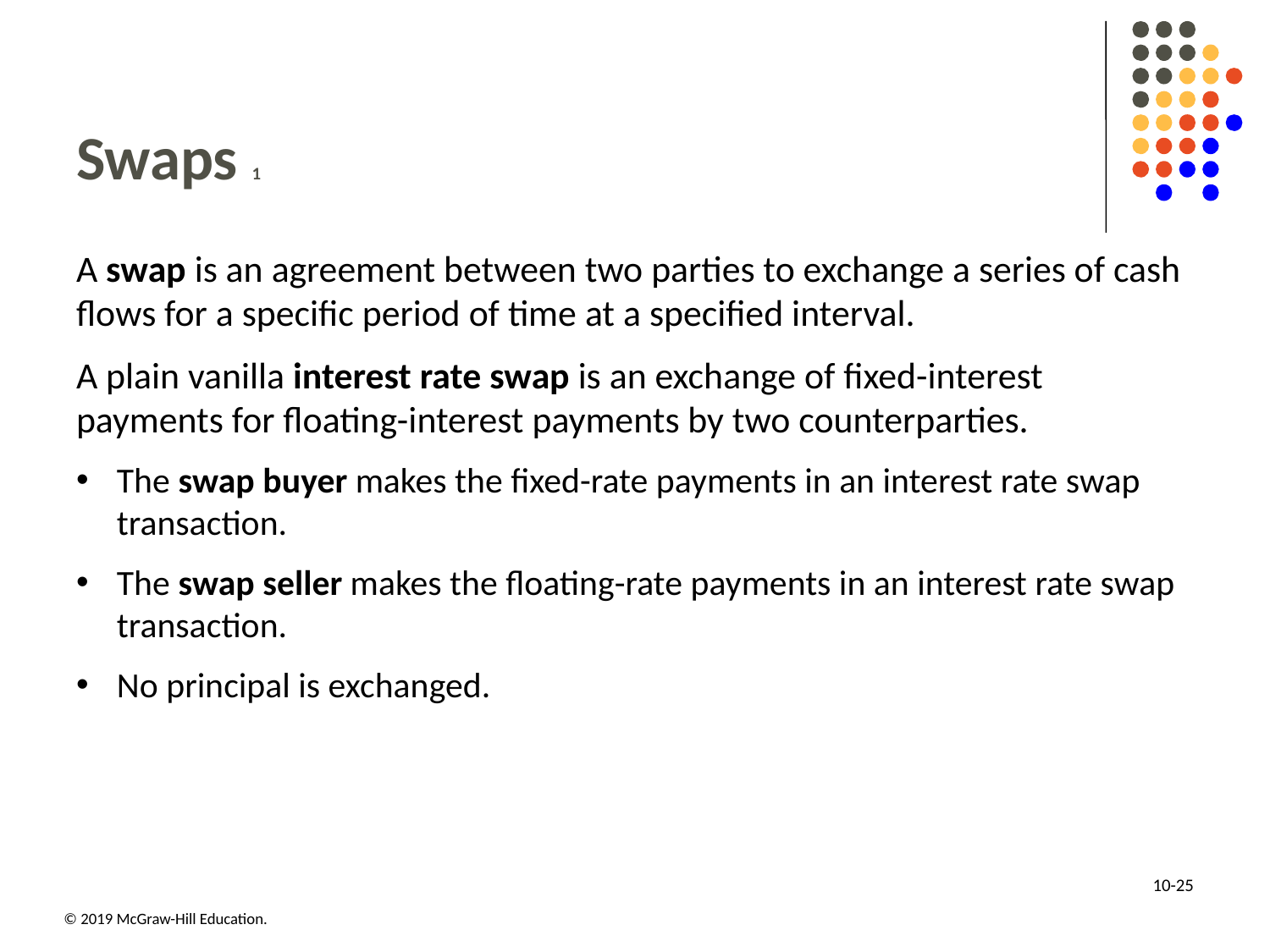

# Swaps 1
A swap is an agreement between two parties to exchange a series of cash flows for a specific period of time at a specified interval.
A plain vanilla interest rate swap is an exchange of fixed-interest payments for floating-interest payments by two counterparties.
The swap buyer makes the fixed-rate payments in an interest rate swap transaction.
The swap seller makes the floating-rate payments in an interest rate swap transaction.
No principal is exchanged.
10-25